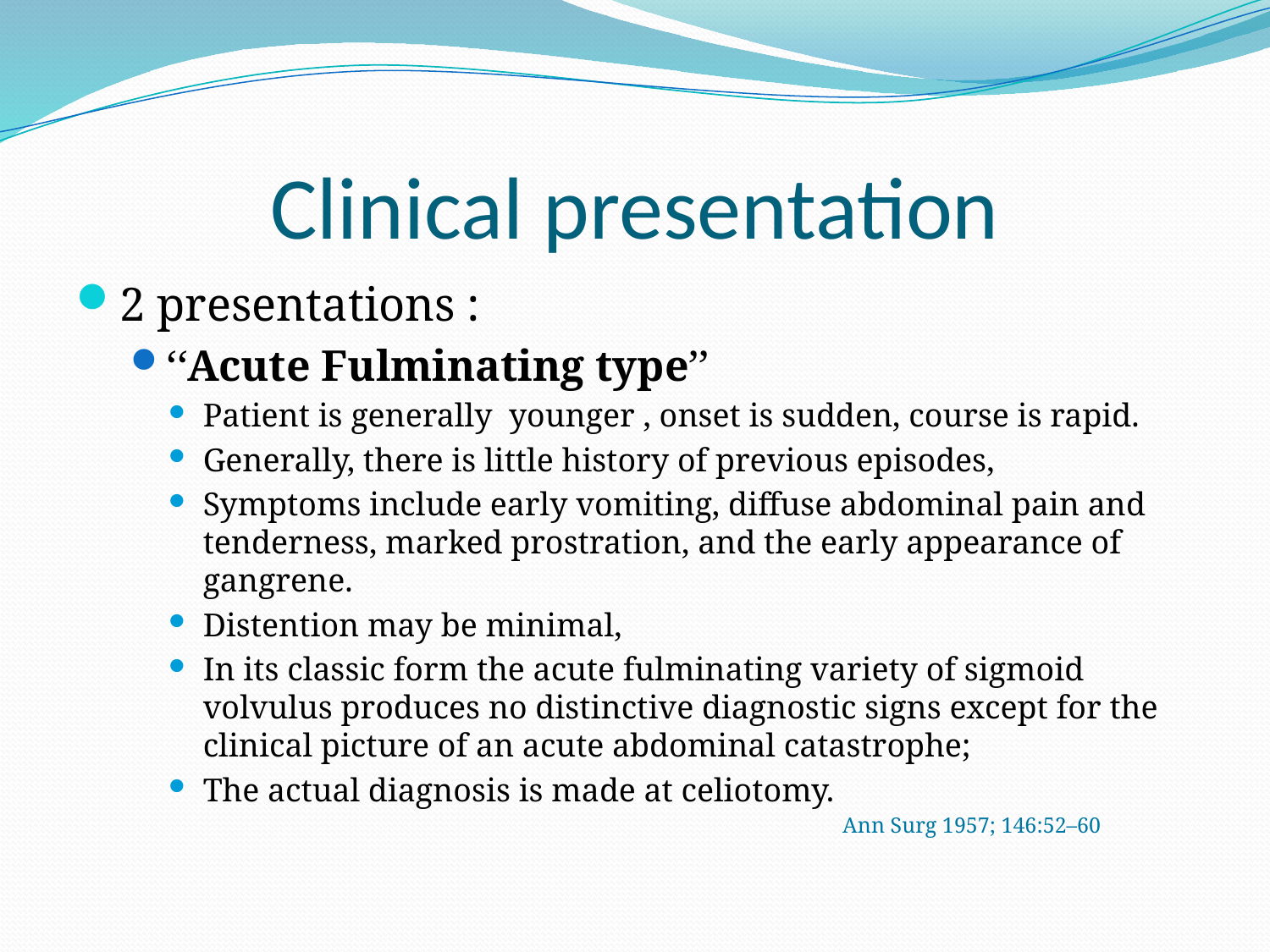

# Clinical presentation
2 presentations :
‘‘Acute Fulminating type’’
Patient is generally  younger , onset is sudden, course is rapid.
Generally, there is little history of previous episodes,
Symptoms include early vomiting, diffuse abdominal pain and tenderness, marked prostration, and the early appearance of gangrene.
Distention may be minimal,
In its classic form the acute fulminating variety of sigmoid volvulus produces no distinctive diagnostic signs except for the clinical picture of an acute abdominal catastrophe;
The actual diagnosis is made at celiotomy.
Ann Surg 1957; 146:52–60